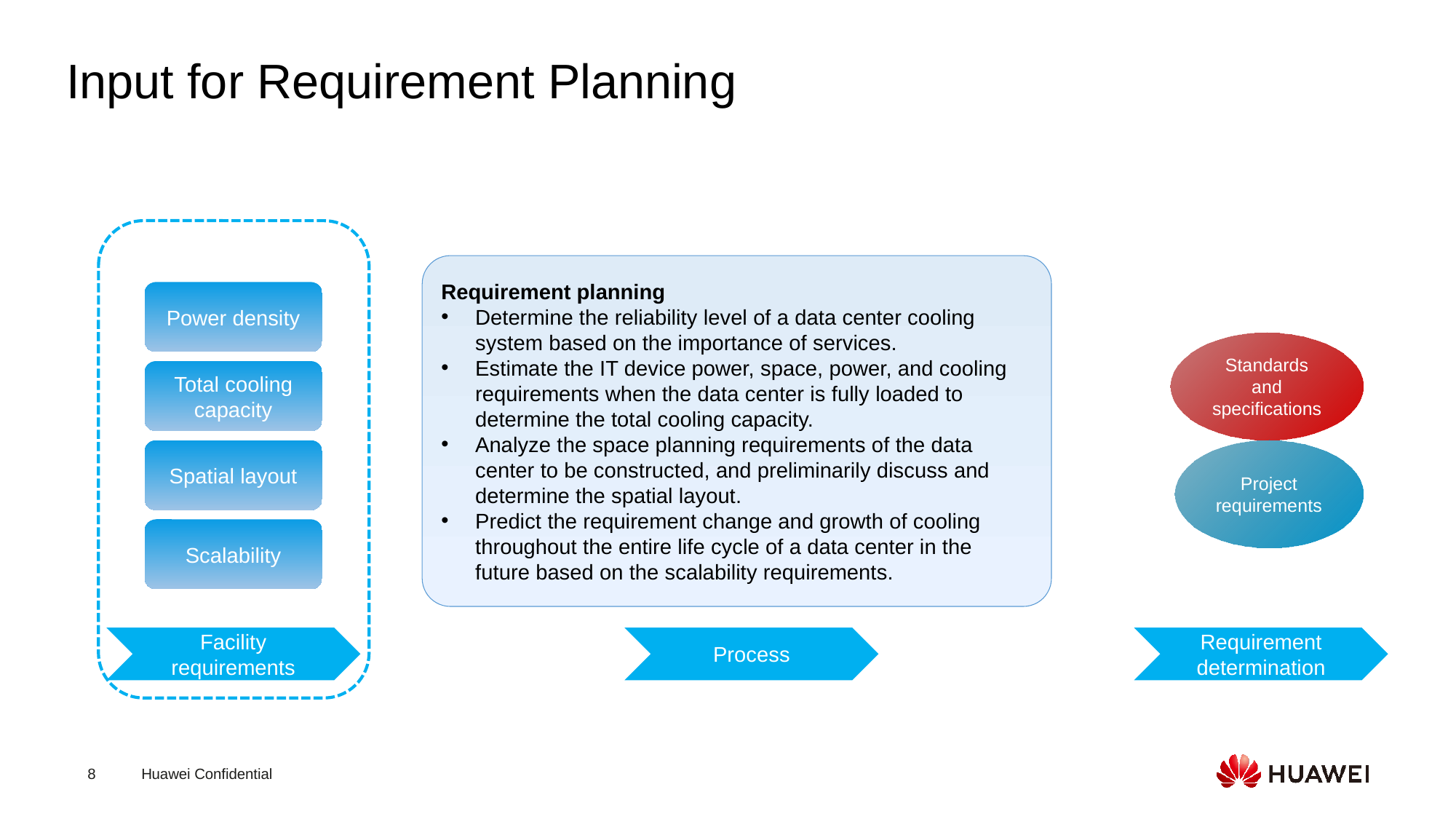

# Input for Requirement Planning

Requirement planning
Determine the reliability level of a data center cooling system based on the importance of services.
Estimate the IT device power, space, power, and cooling requirements when the data center is fully loaded to determine the total cooling capacity.
Analyze the space planning requirements of the data center to be constructed, and preliminarily discuss and determine the spatial layout.
Predict the requirement change and growth of cooling throughout the entire life cycle of a data center in the future based on the scalability requirements.
Power density
Standards and specifications
Total cooling capacity
Spatial layout
Project requirements
Scalability
Facility requirements
Process
Requirement determination